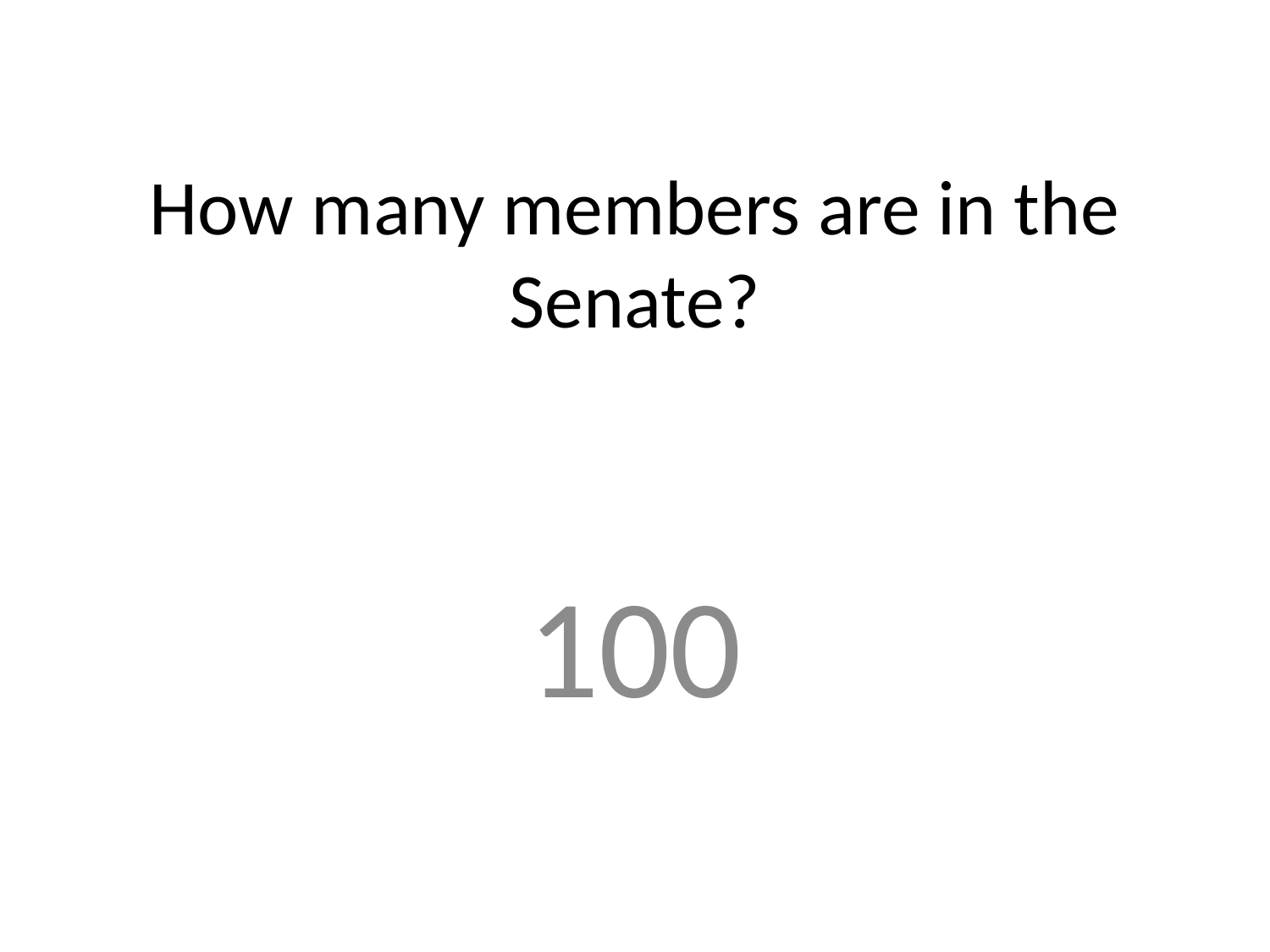

# How many members are in the Senate?
100